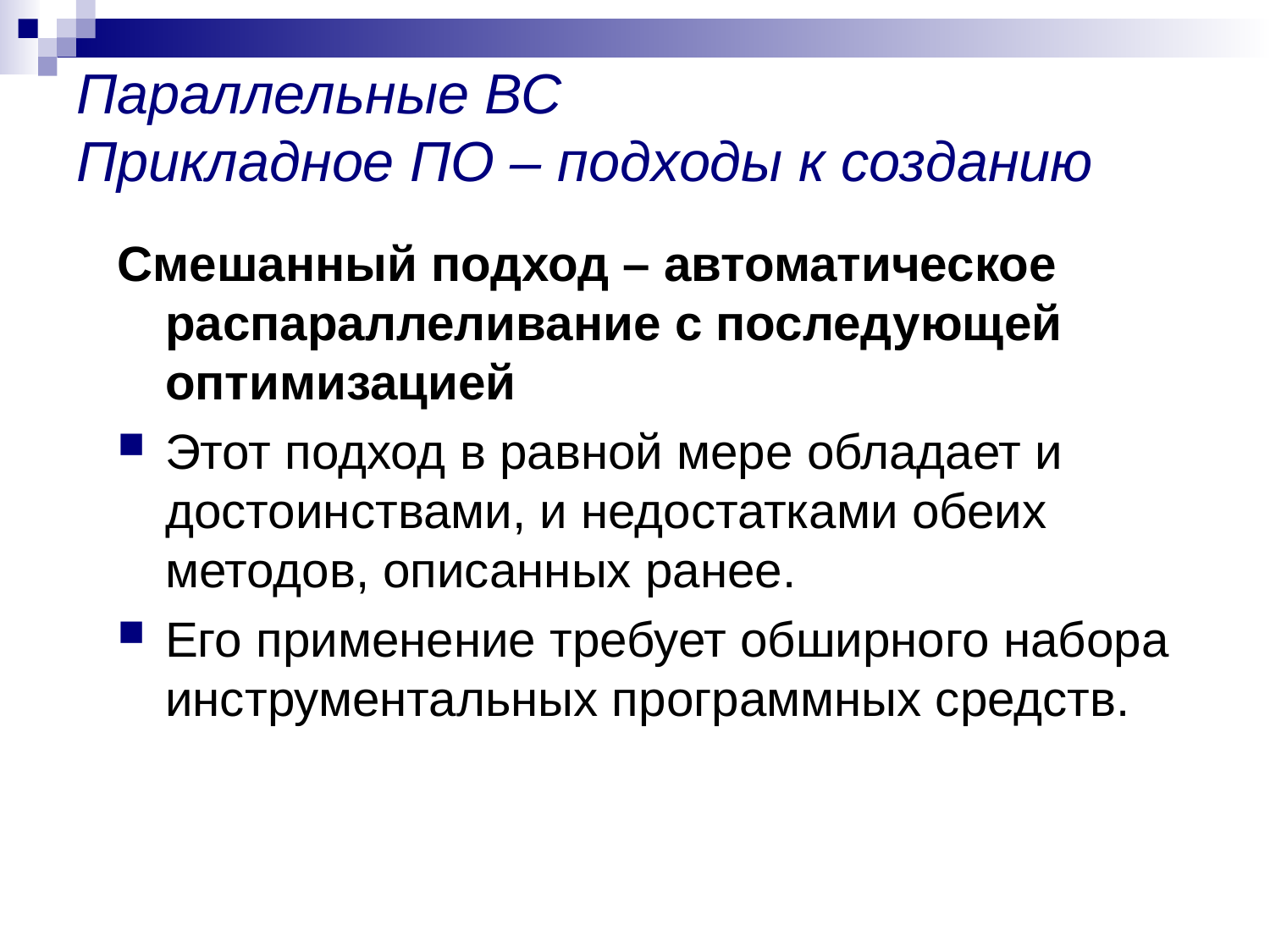

# Параллельные ВС Прикладное ПО – подходы к созданию
Смешанный подход – автоматическое распараллеливание с последующей оптимизацией
Этот подход в равной мере обладает и достоинствами, и недостатками обеих методов, описанных ранее.
Его применение требует обширного набора инструментальных программных средств.